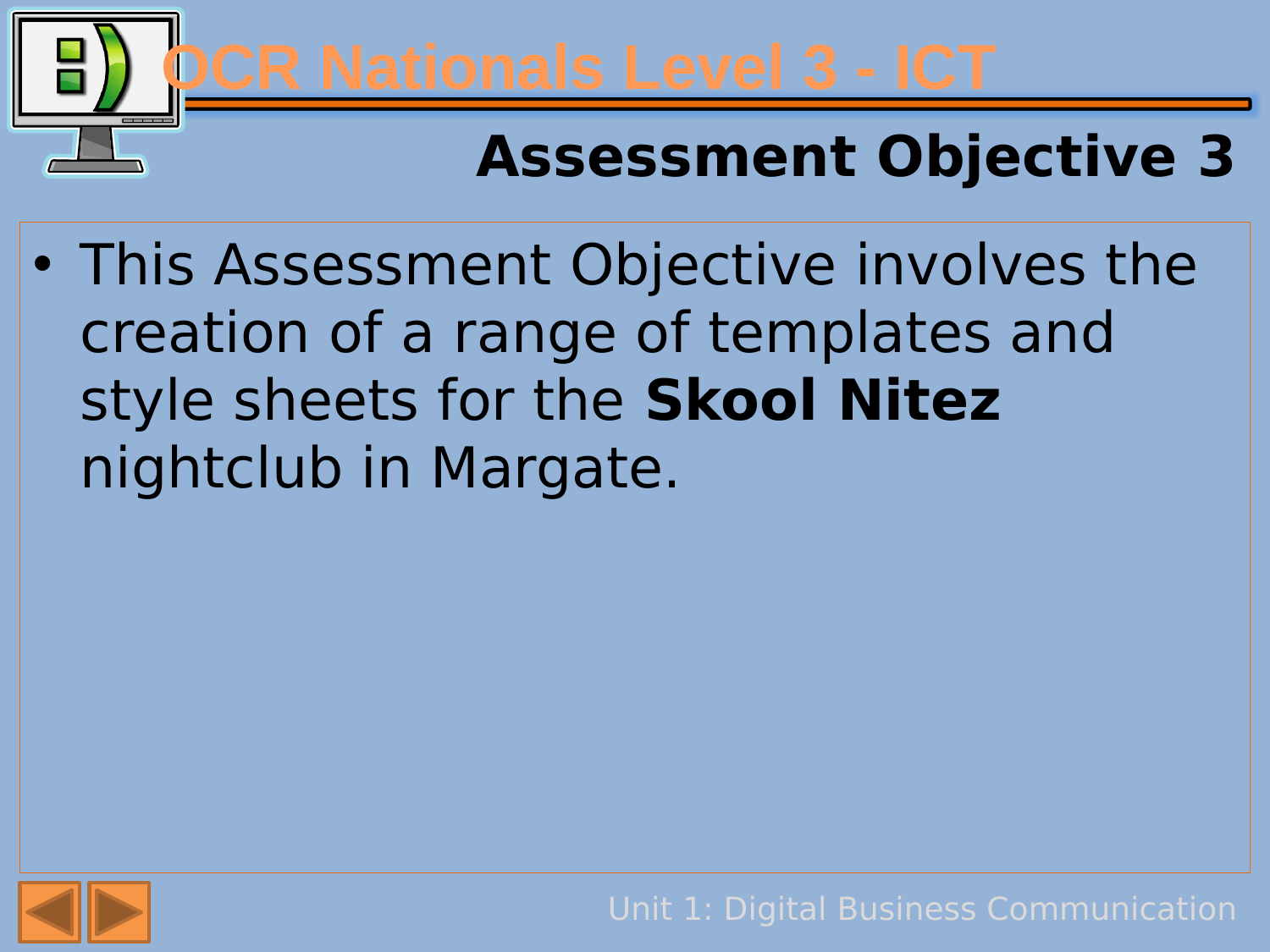

# Assessment Objective 3
This Assessment Objective involves the creation of a range of templates and style sheets for the Skool Nitez nightclub in Margate.